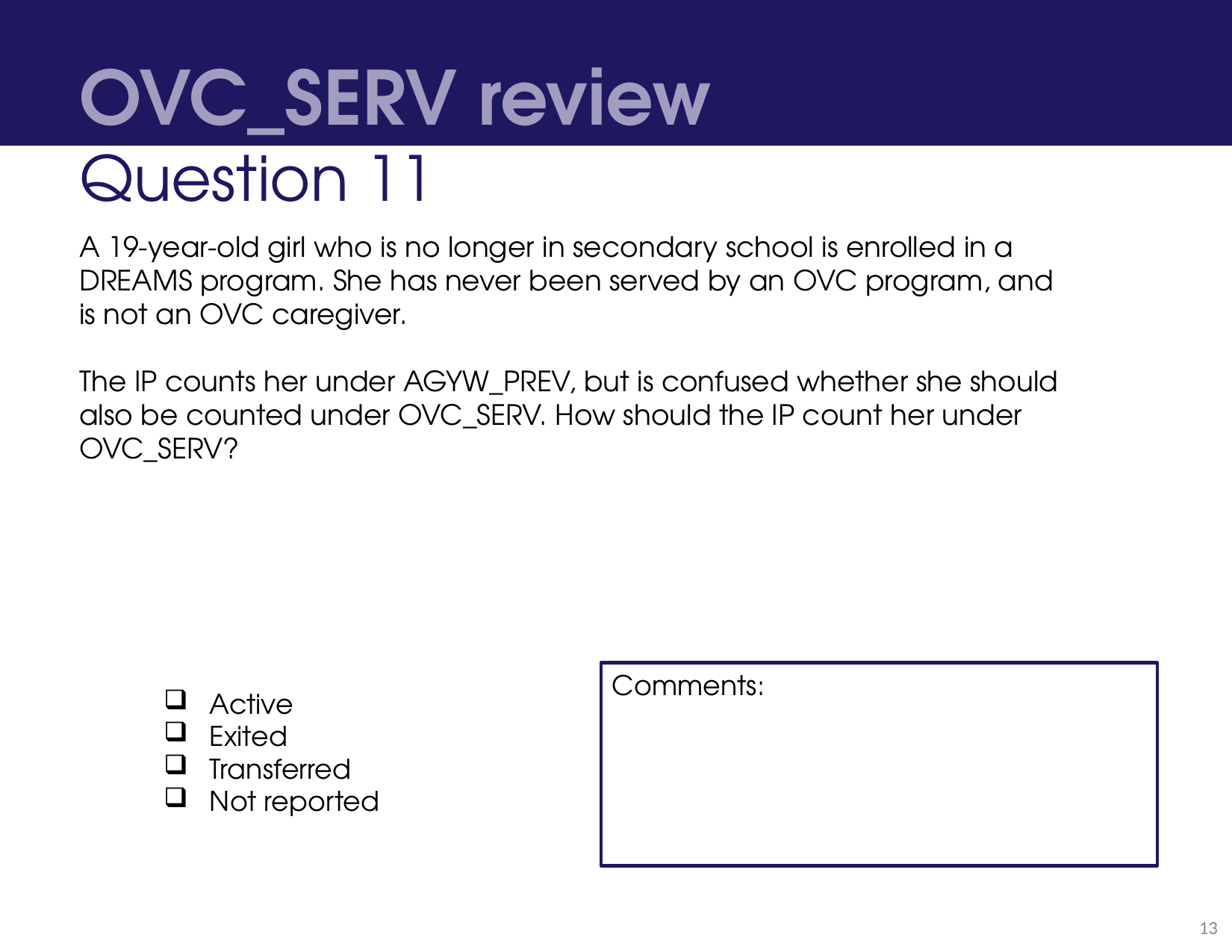

# OVC_SERV review
Question 11
A 19-year-old girl who is no longer in secondary school is enrolled in a DREAMS program. She has never been served by an OVC program, and is not an OVC caregiver.

The IP counts her under AGYW_PREV, but is confused whether she should also be counted under OVC_SERV. How should the IP count her under OVC_SERV?

Active
Exited
Transferred
Not reported

Comments:
13